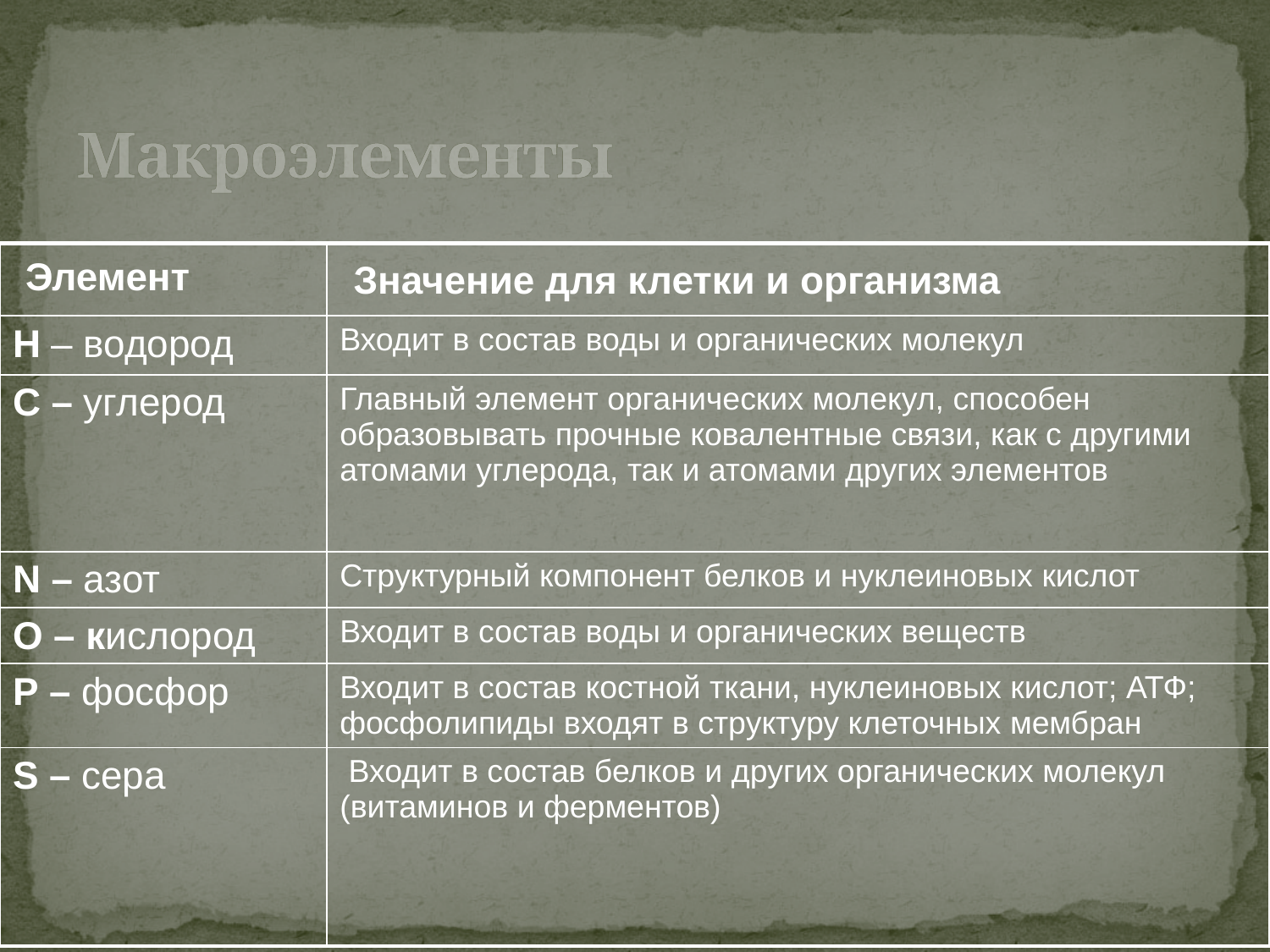

# Макроэлементы
| Элемент | Значение для клетки и организма |
| --- | --- |
| H – водород | Входит в состав воды и органических молекул |
| C – углерод | Главный элемент органических молекул, способен образовывать прочные ковалентные связи, как с другими атомами углерода, так и атомами других элементов |
| N – азот | Структурный компонент белков и нуклеиновых кислот |
| O – кислород | Входит в состав воды и органических веществ |
| P – фосфор | Входит в состав костной ткани, нуклеиновых кислот; АТФ; фосфолипиды входят в структуру клеточных мембран |
| S – сера | Входит в состав белков и других органических молекул (витаминов и ферментов) |